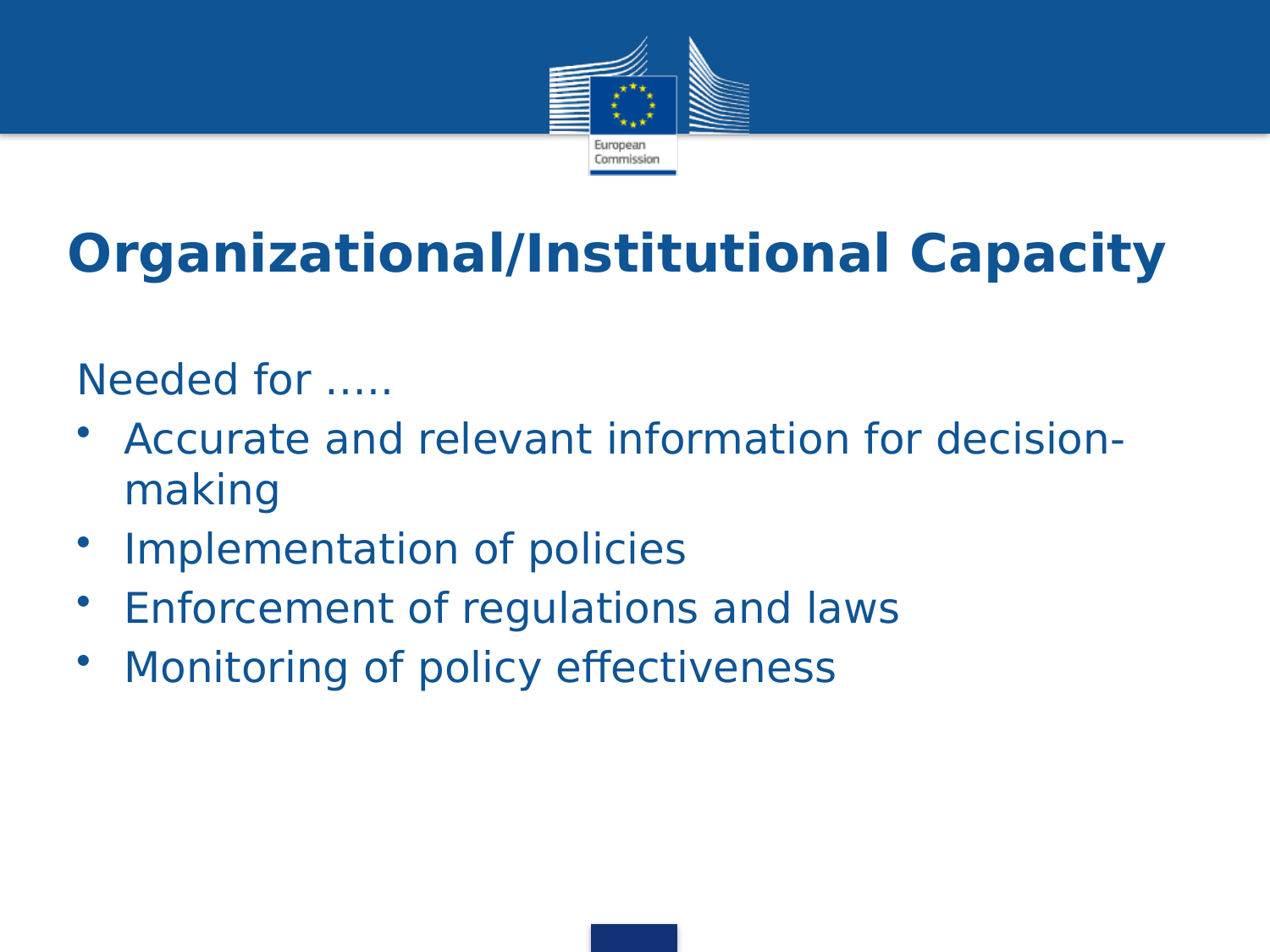

# Organizational/Institutional Capacity
Needed for …..
Accurate and relevant information for decision-making
Implementation of policies
Enforcement of regulations and laws
Monitoring of policy effectiveness